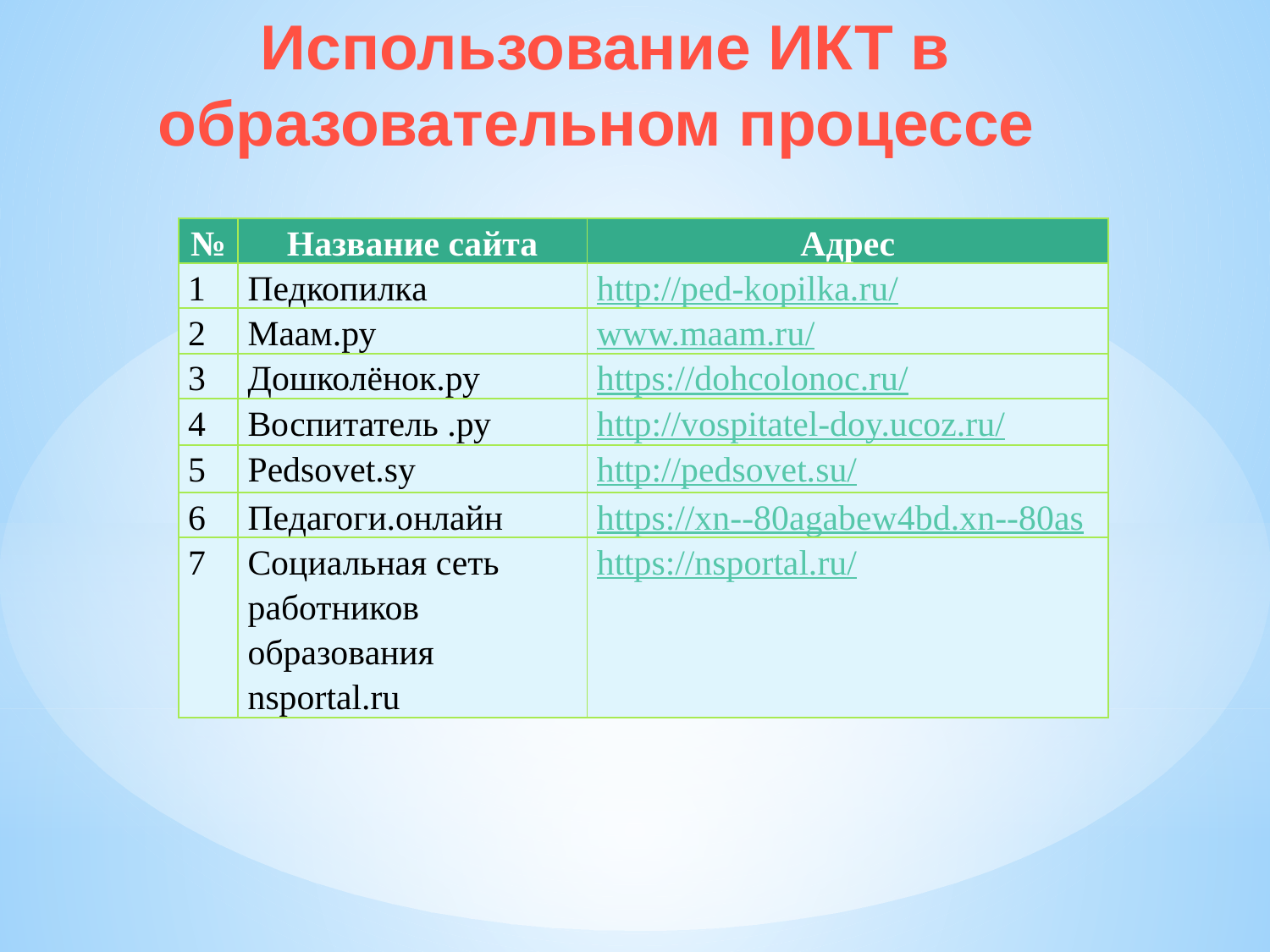

# Использование ИКТ в образовательном процессе
| № | Название сайта | Адрес |
| --- | --- | --- |
| 1 | Педкопилка | http://ped-kopilka.ru/ |
| 2 | Маам.ру | www.maam.ru/ |
| 3 | Дошколёнок.ру | https://dohcolonoc.ru/ |
| 4 | Воспитатель .ру | http://vospitatel-doy.ucoz.ru/ |
| 5 | Pedsovet.sy | http://pedsovet.su/ |
| 6 | Педагоги.онлайн | https://xn--80agabew4bd.xn--80asehdb/#feed |
| 7 | Социальная сеть работников образования nsportal.ru | https://nsportal.ru/ |